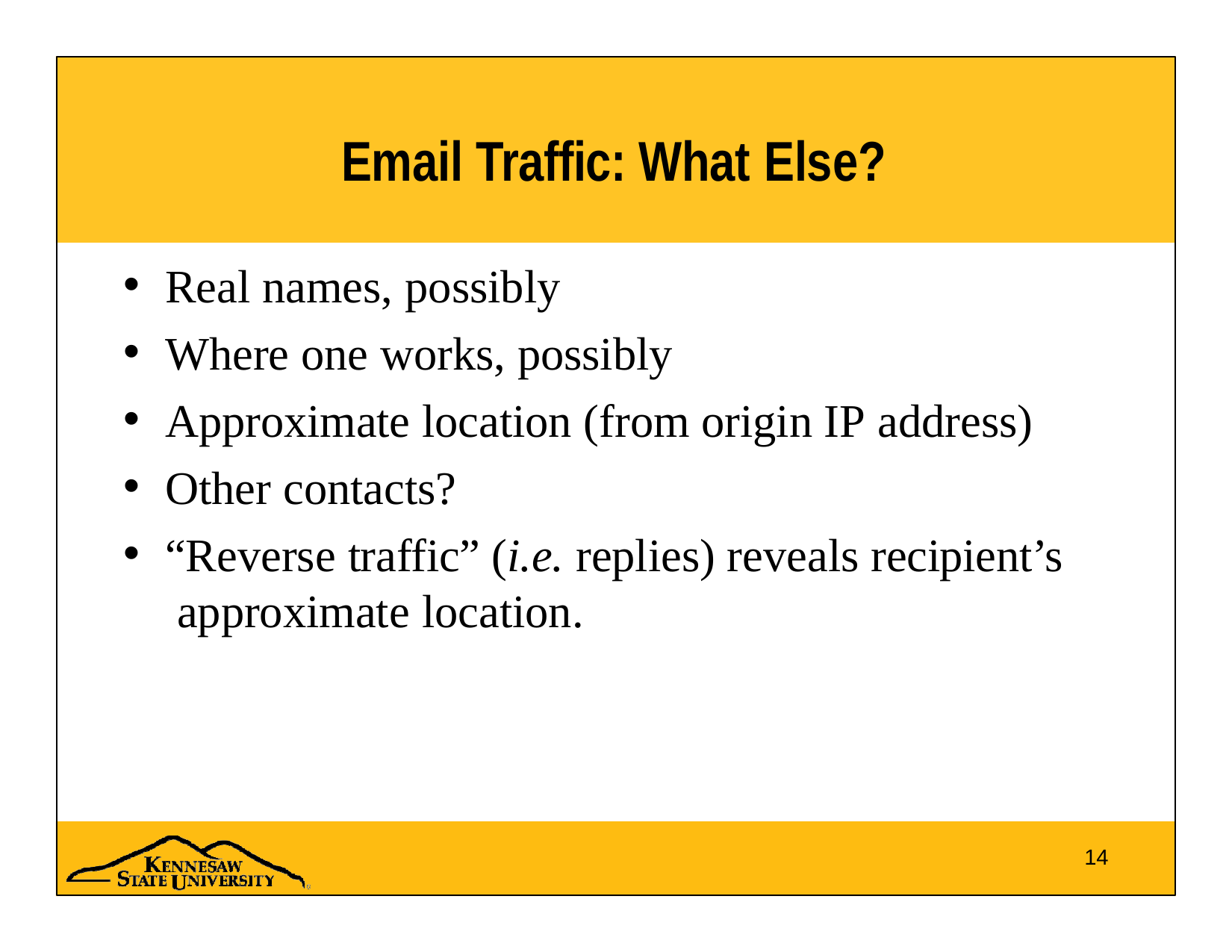

# Email Traffic: What Else?
Real names, possibly
Where one works, possibly
Approximate location (from origin IP address)
Other contacts?
“Reverse traffic” (i.e. replies) reveals recipient’s  approximate location.

14